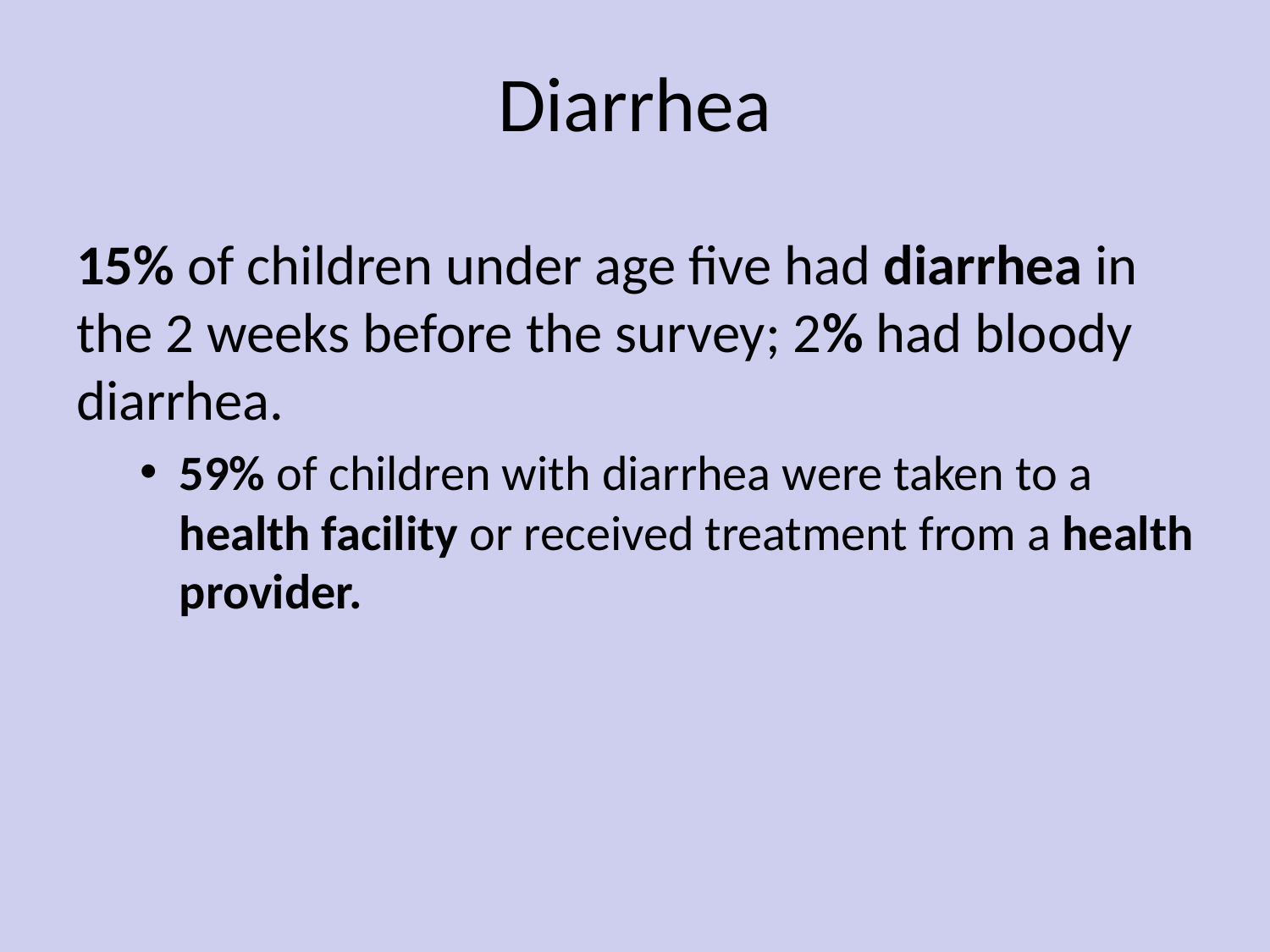

# Diarrhea
15% of children under age five had diarrhea in the 2 weeks before the survey; 2% had bloody diarrhea.
59% of children with diarrhea were taken to a health facility or received treatment from a health provider.